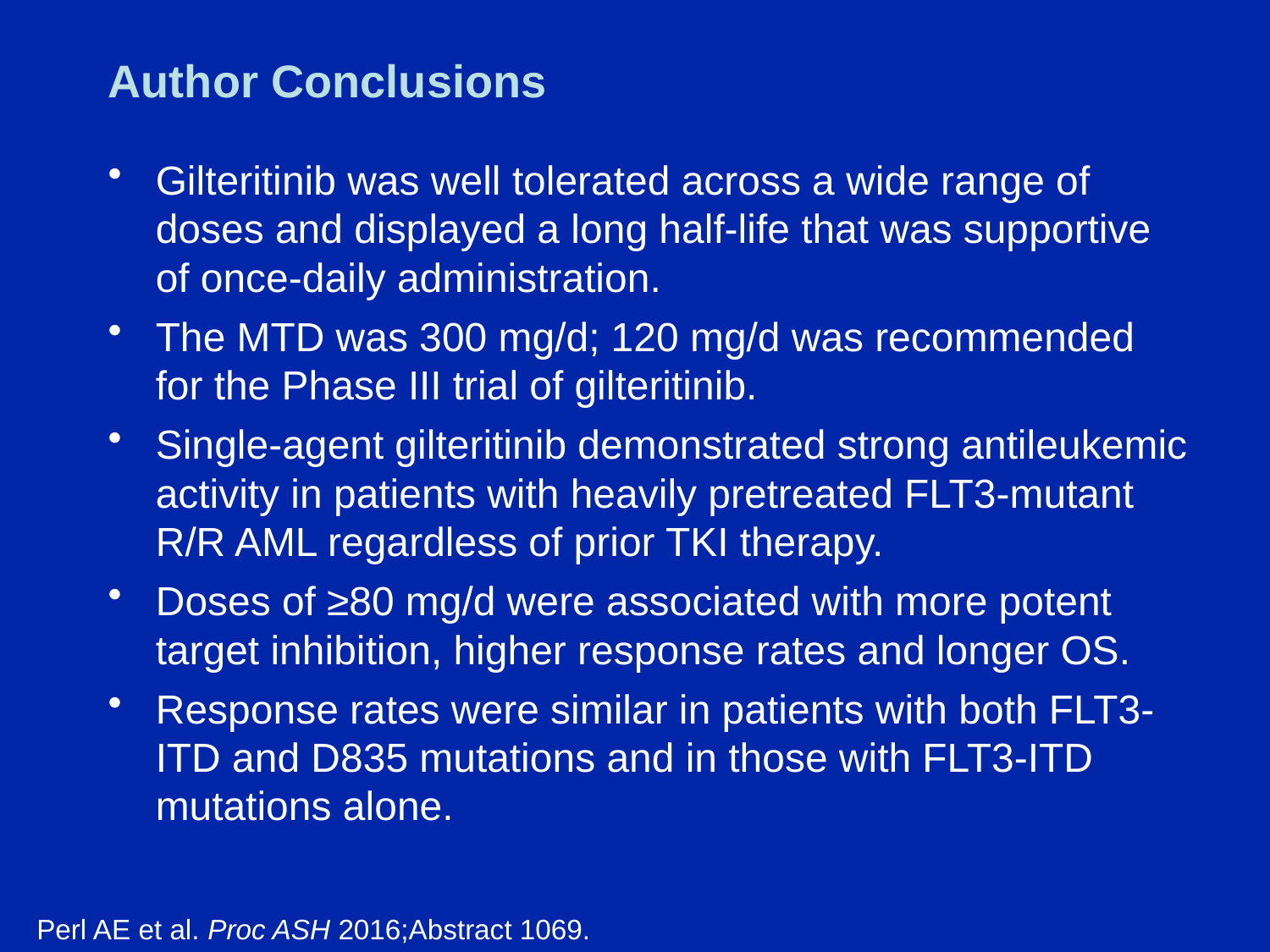

# Author Conclusions
Gilteritinib was well tolerated across a wide range of doses and displayed a long half-life that was supportive of once-daily administration.
The MTD was 300 mg/d; 120 mg/d was recommended for the Phase III trial of gilteritinib.
Single-agent gilteritinib demonstrated strong antileukemic activity in patients with heavily pretreated FLT3-mutant R/R AML regardless of prior TKI therapy.
Doses of ≥80 mg/d were associated with more potent target inhibition, higher response rates and longer OS.
Response rates were similar in patients with both FLT3-ITD and D835 mutations and in those with FLT3-ITD mutations alone.
Perl AE et al. Proc ASH 2016;Abstract 1069.